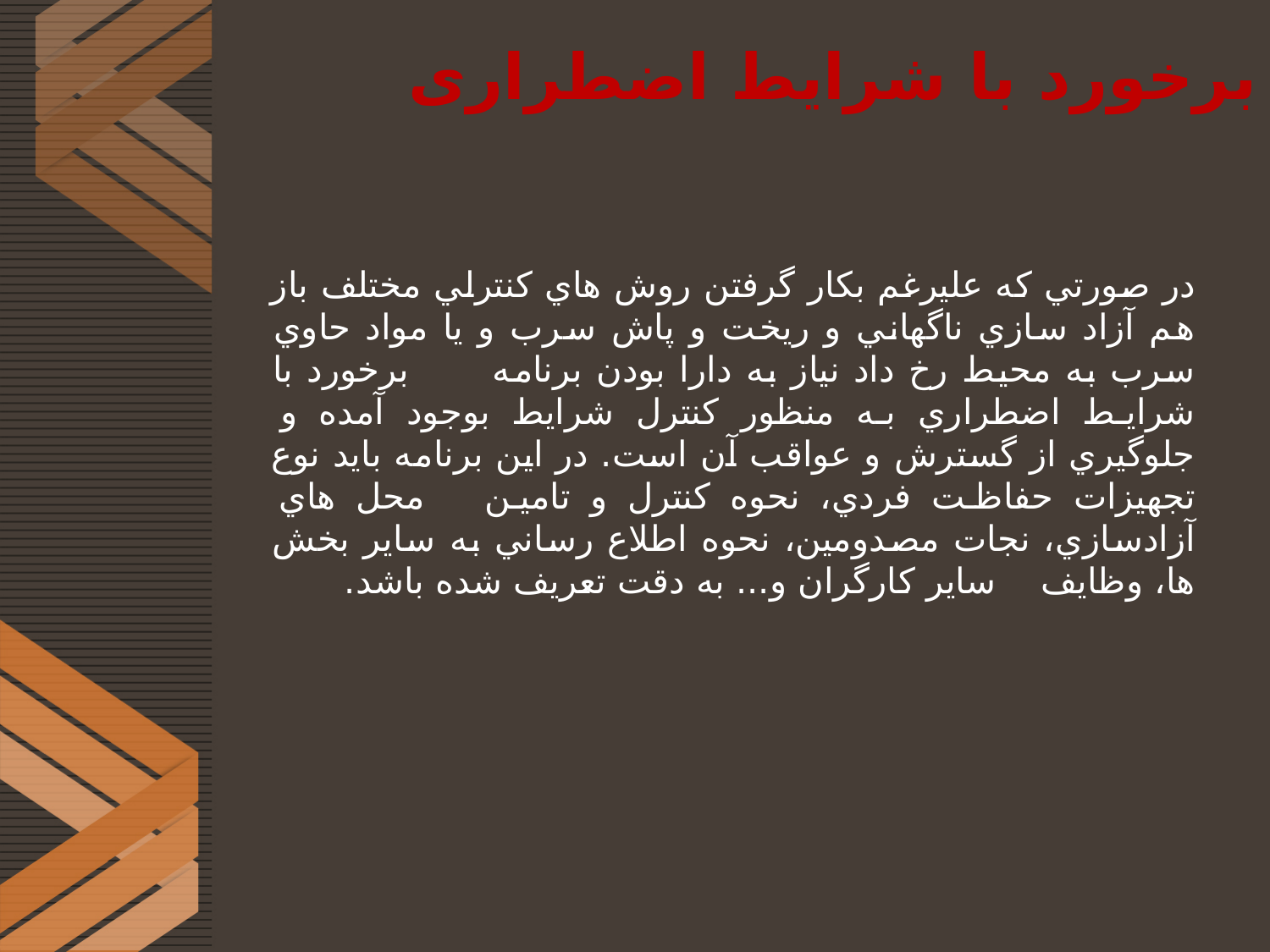

# برخورد با شرایط اضطراری
در صورتي كه عليرغم بکار گرفتن روش هاي كنترلي مختلف باز هم آزاد سازي ناگهاني و ريخت و پاش سرب و يا مواد حاوي سرب به محيط رخ داد نياز به دارا بودن برنامه      برخورد با شرايط اضطراري به منظور كنترل شرايط بوجود آمده و جلوگيري از گسترش و عواقب آن است. در اين برنامه بايد نوع تجهيزات حفاظت فردي، نحوه كنترل و تامين   محل هاي آزادسازي، نجات مصدومين، نحوه اطلاع رساني به ساير بخش ها، وظايف    ساير كارگران و... به دقت تعريف شده باشد.